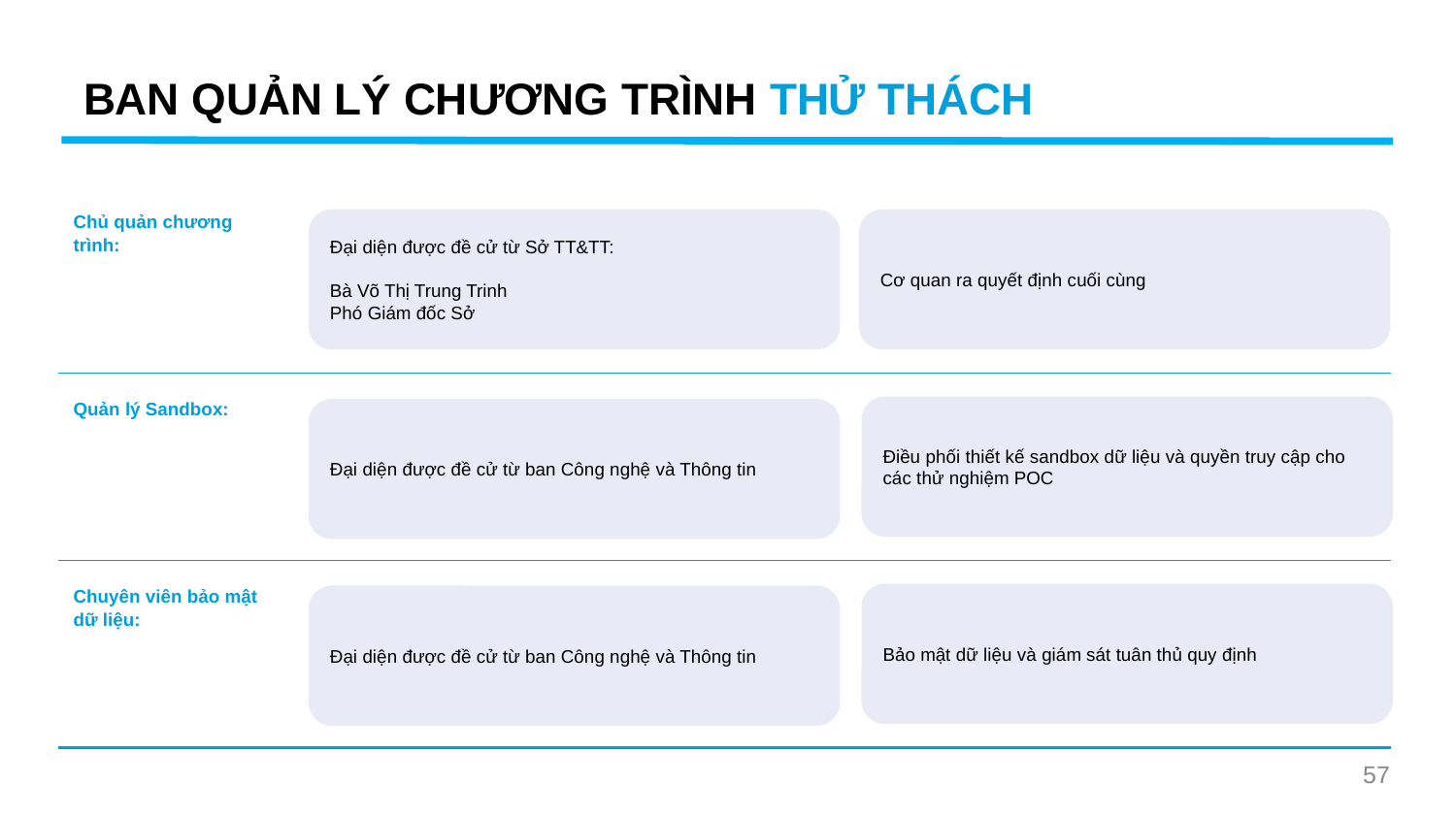

BAN QUẢN LÝ CHƯƠNG TRÌNH THỬ THÁCH
| Chủ quản chương trình: |  |
| --- | --- |
| Quản lý Sandbox: |  |
| Chuyên viên bảo mật dữ liệu: |  |
Đại diện được đề cử từ Sở TT&TT:

Bà Võ Thị Trung Trinh
Phó Giám đốc Sở
Cơ quan ra quyết định cuối cùng
Điều phối thiết kế sandbox dữ liệu và quyền truy cập cho các thử nghiệm POC
Đại diện được đề cử từ ban Công nghệ và Thông tin
Bảo mật dữ liệu và giám sát tuân thủ quy định
Đại diện được đề cử từ ban Công nghệ và Thông tin
57